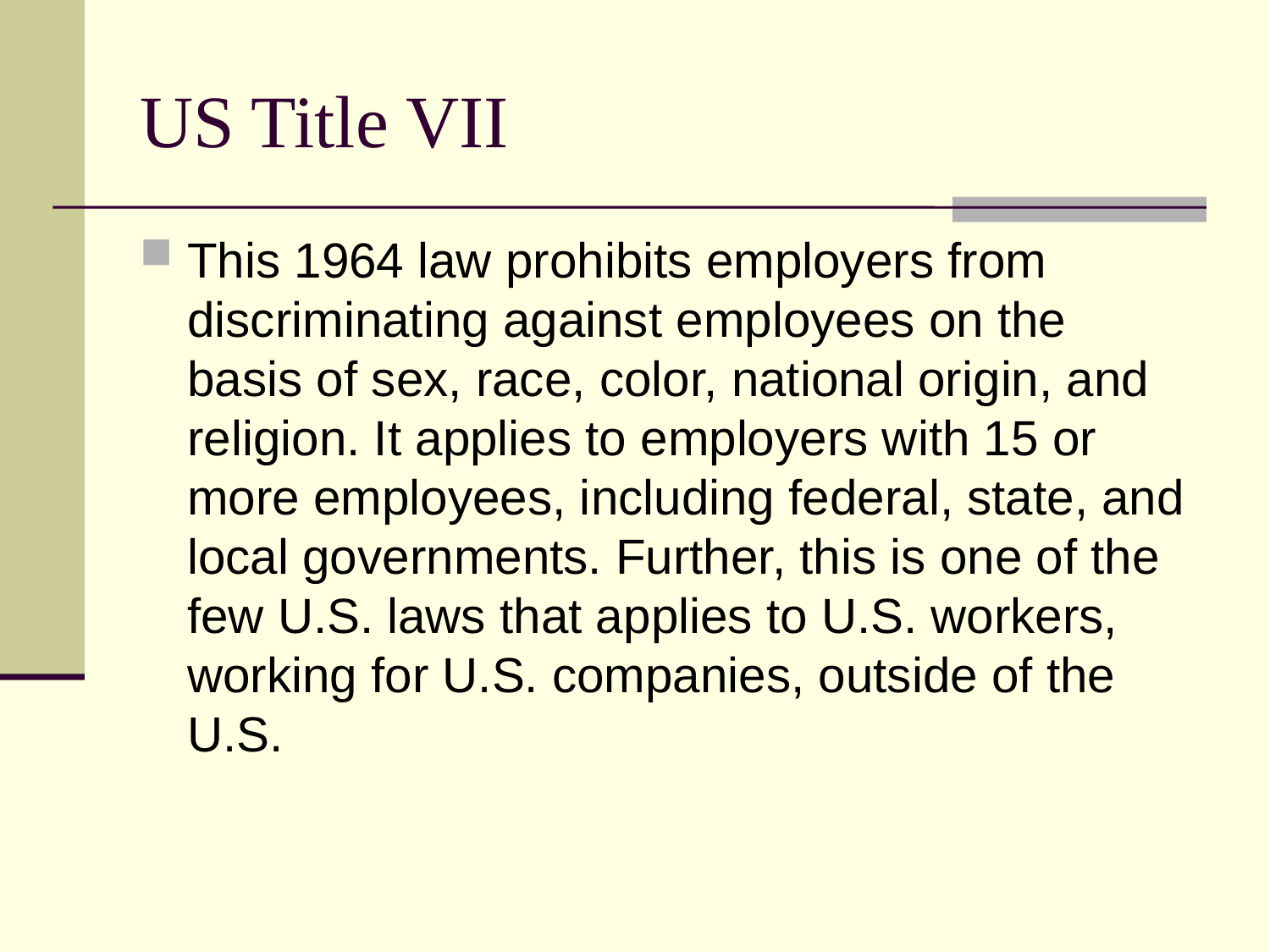

# US Title VII
This 1964 law prohibits employers from discriminating against employees on the basis of sex, race, color, national origin, and religion. It applies to employers with 15 or more employees, including federal, state, and local governments. Further, this is one of the few U.S. laws that applies to U.S. workers, working for U.S. companies, outside of the U.S.